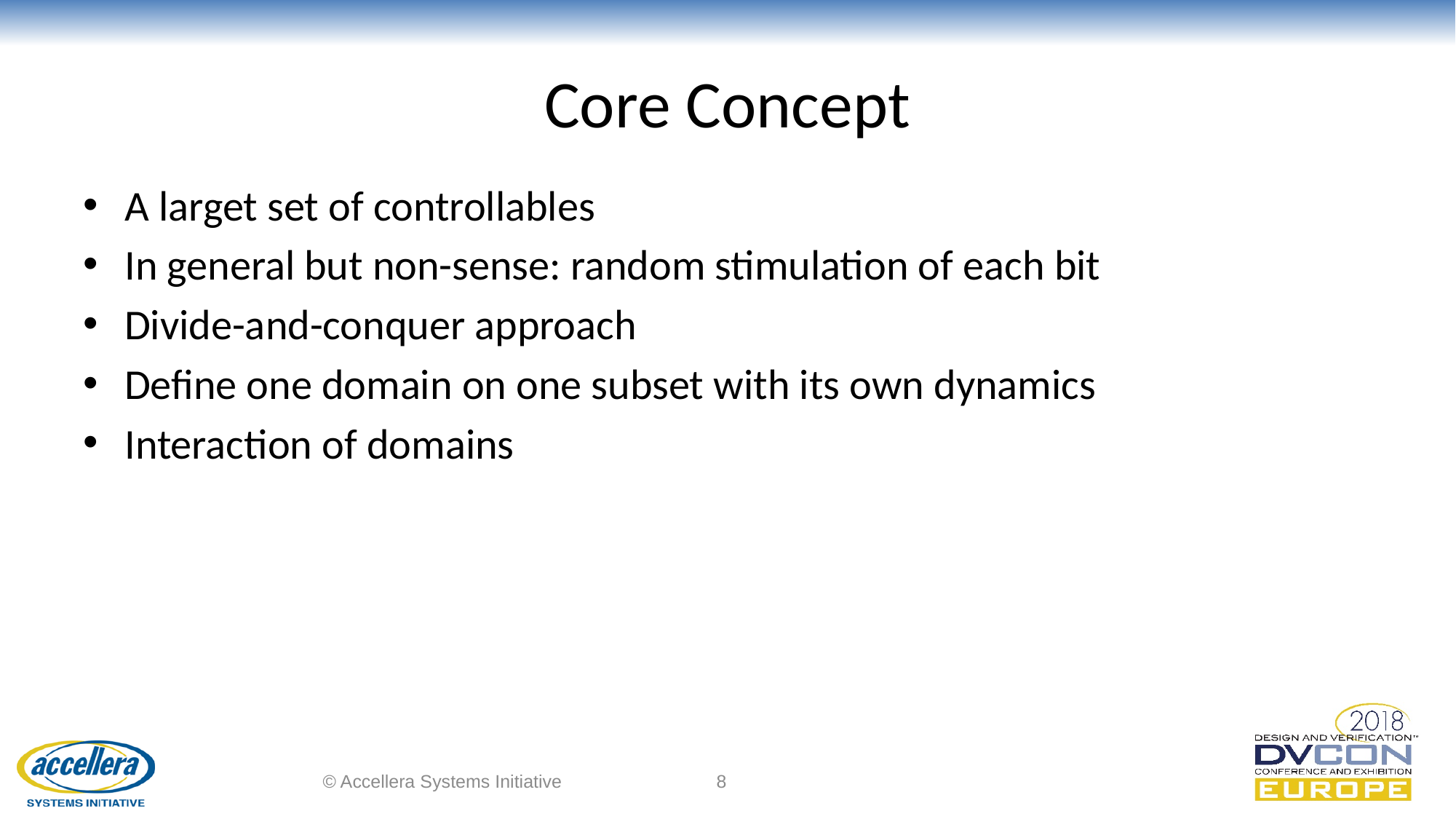

# Core Concept
A larget set of controllables
In general but non-sense: random stimulation of each bit
Divide-and-conquer approach
Define one domain on one subset with its own dynamics
Interaction of domains

© Accellera Systems Initiative
8